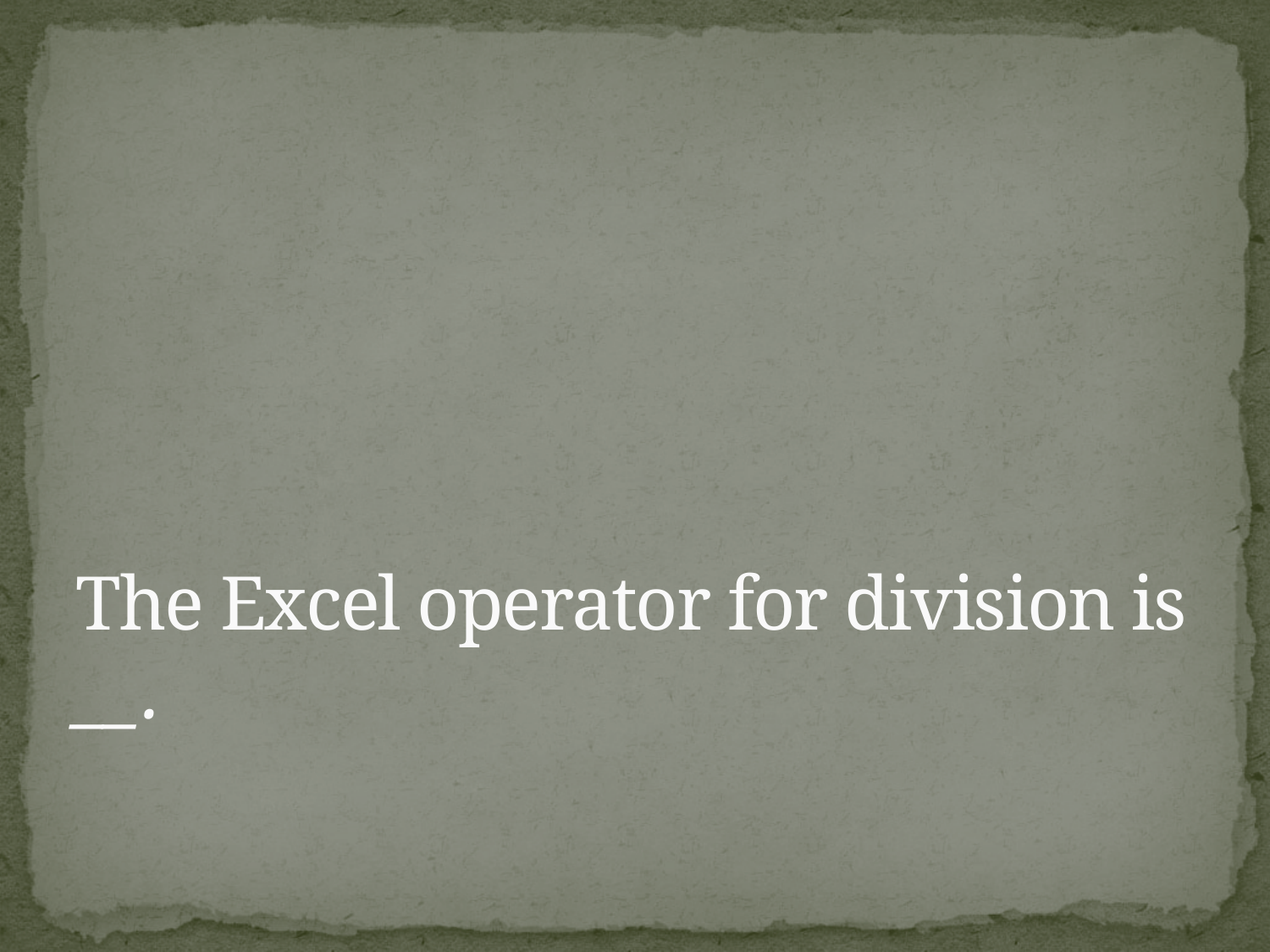

# The Excel operator for division is __.